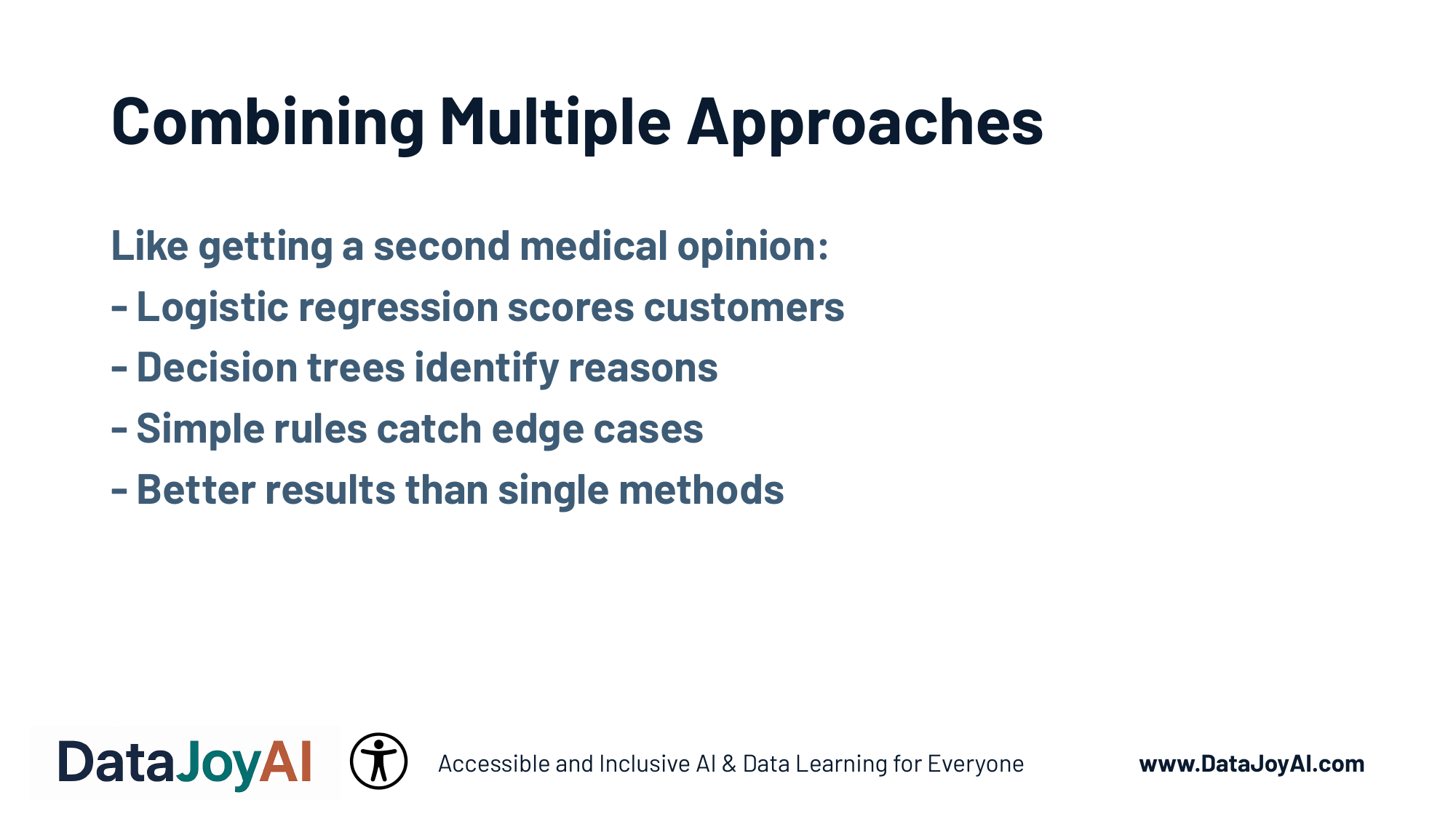

# Combining Multiple Approaches
Like getting a second medical opinion:
- Logistic regression scores customers
- Decision trees identify reasons
- Simple rules catch edge cases
- Better results than single methods